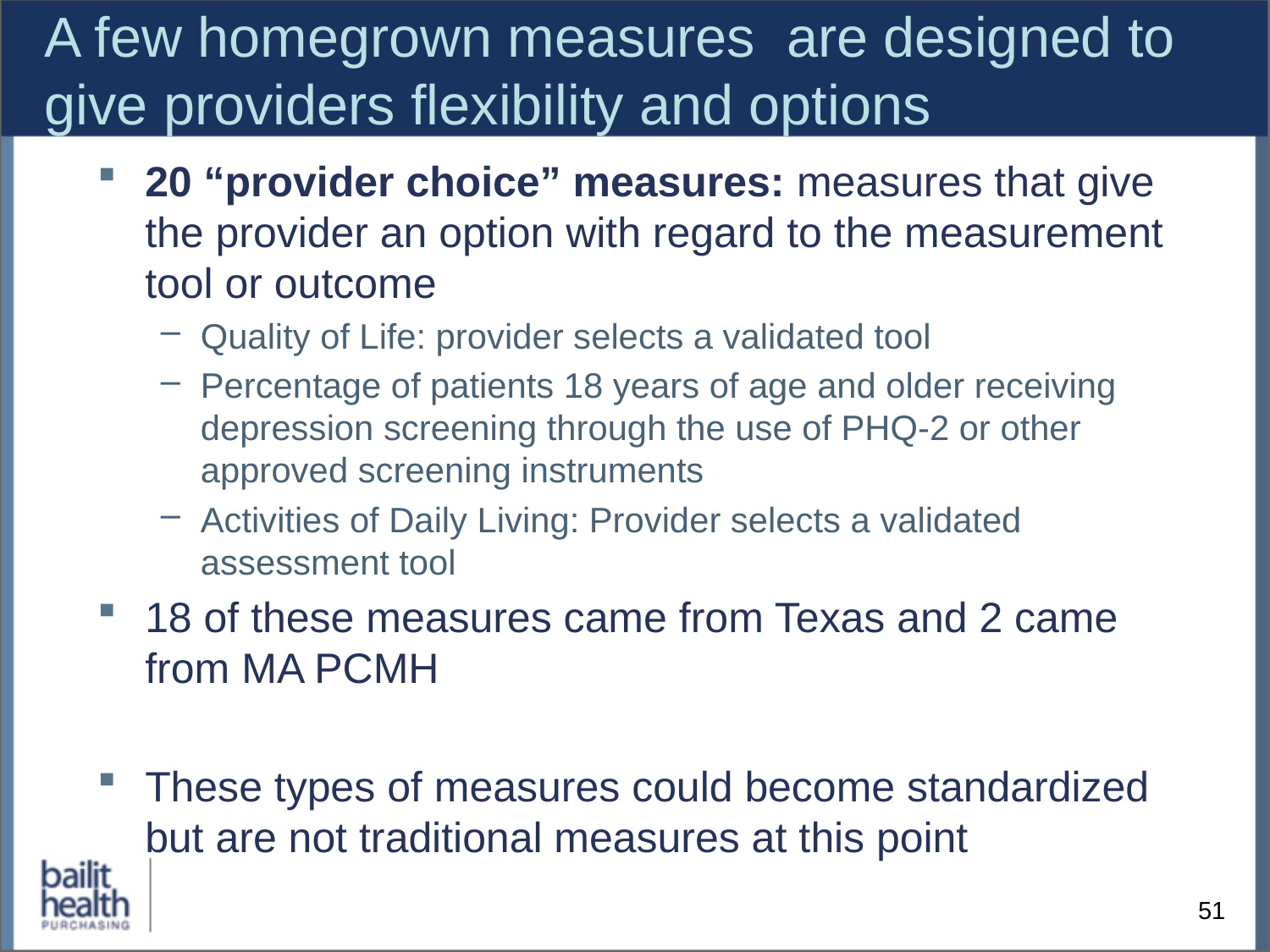

# A few homegrown measures  are designed to give providers flexibility and options
20 “provider choice” measures: measures that give the provider an option with regard to the measurement tool or outcome
Quality of Life: provider selects a validated tool
Percentage of patients 18 years of age and older receiving depression screening through the use of PHQ-2 or other approved screening instruments
Activities of Daily Living: Provider selects a validated assessment tool
18 of these measures came from Texas and 2 came from MA PCMH

These types of measures could become standardized but are not traditional measures at this point

51